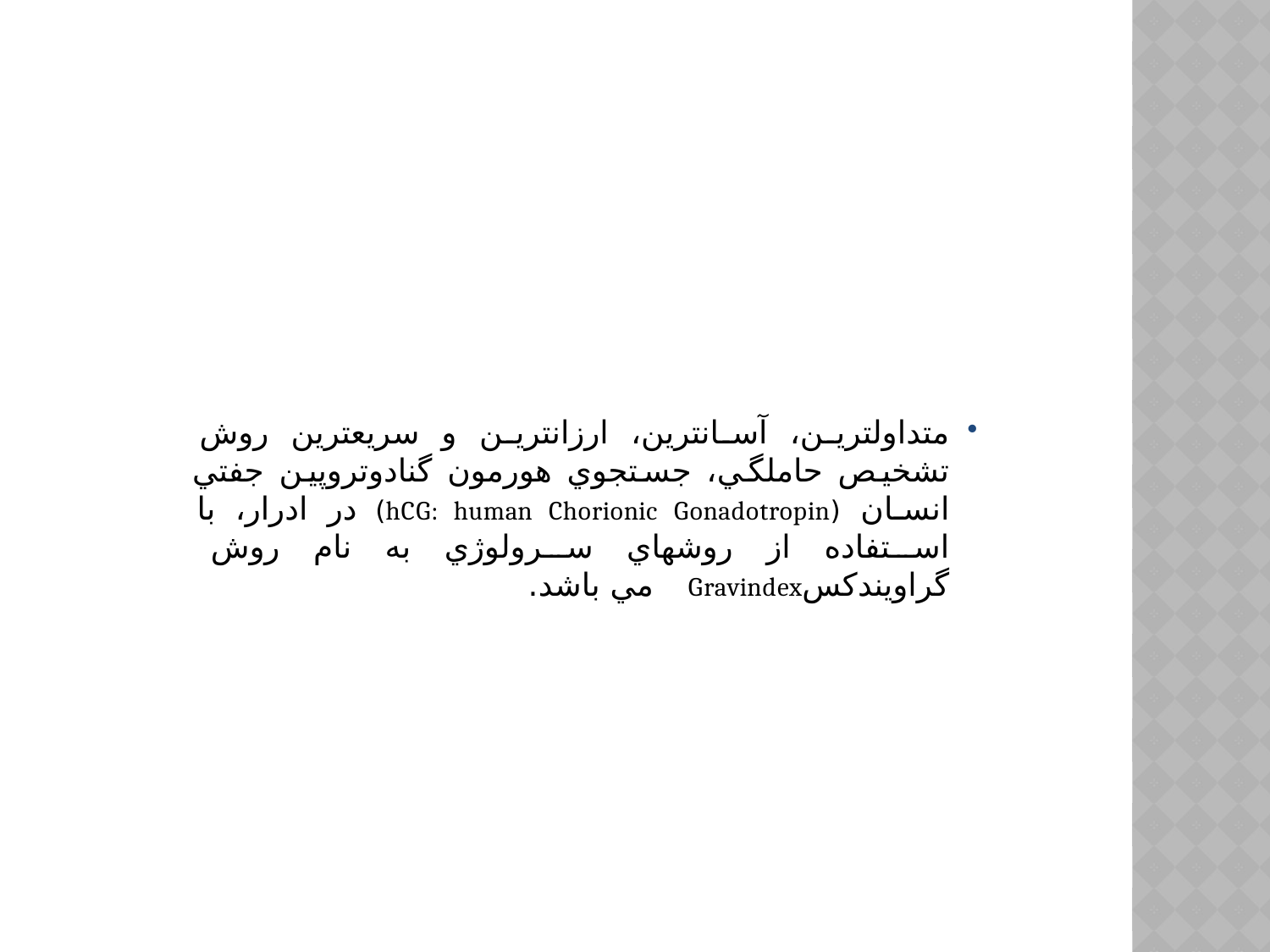

متداولترين، آسانترين، ارزانترين و سريعترين روش تشخيص حاملگي، جستجوي هورمون گنادوتروپين جفتي انسان (hCG: human Chorionic Gonadotropin) در ادرار، با استفاده از روشهاي سرولوژي به نام روش گراویندکسGravindex    مي باشد.